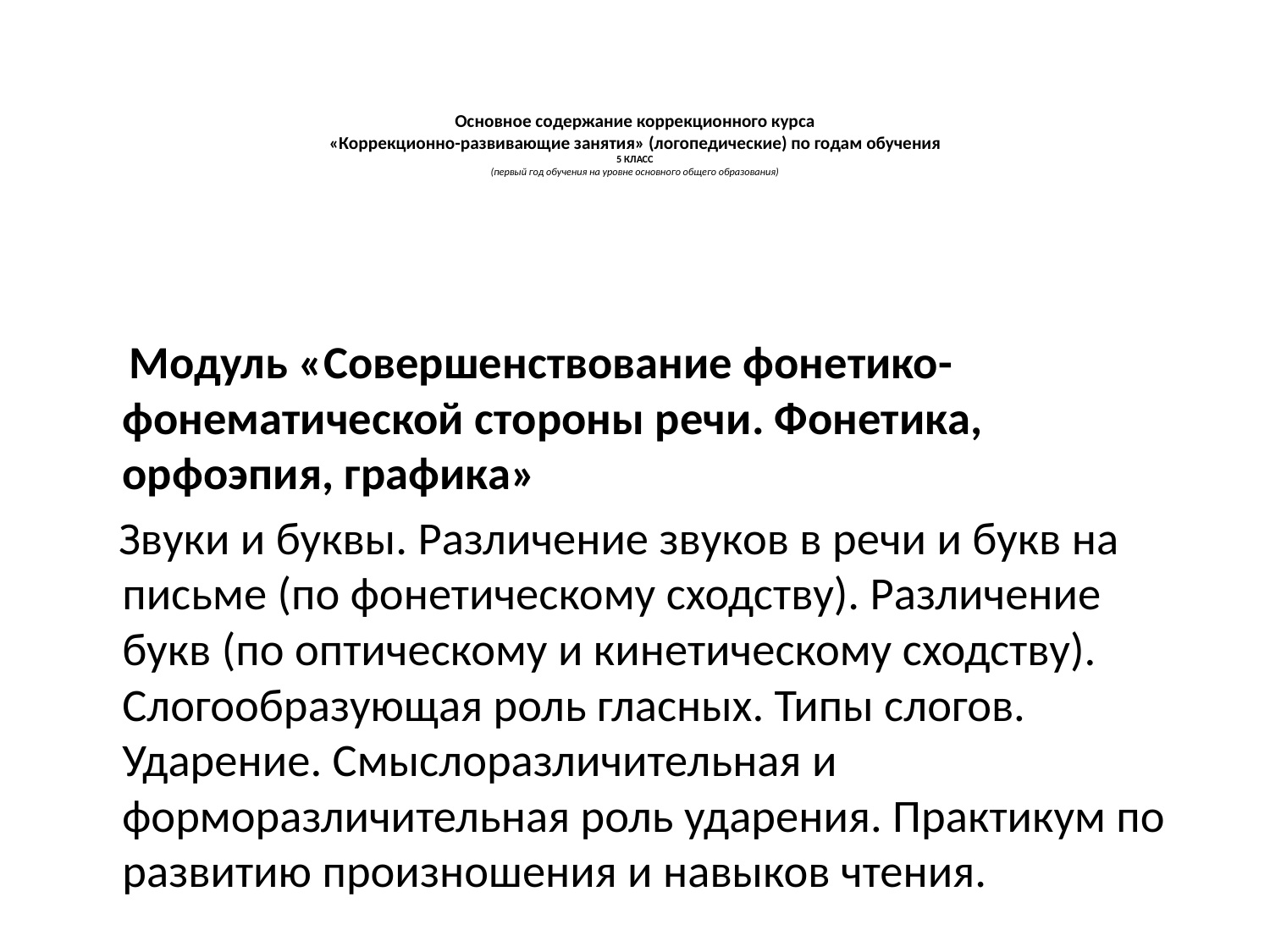

# Основное содержание коррекционного курса «Коррекционно-развивающие занятия» (логопедические) по годам обучения 5 КЛАСС (первый год обучения на уровне основного общего образования)
     Модуль «Совершенствование фонетико-фонематической стороны речи. Фонетика, орфоэпия, графика»
    Звуки и буквы. Различение звуков в речи и букв на письме (по фонетическому сходству). Различение букв (по оптическому и кинетическому сходству). Слогообразующая роль гласных. Типы слогов. Ударение. Смыслоразличительная и форморазличительная роль ударения. Практикум по развитию произношения и навыков чтения.